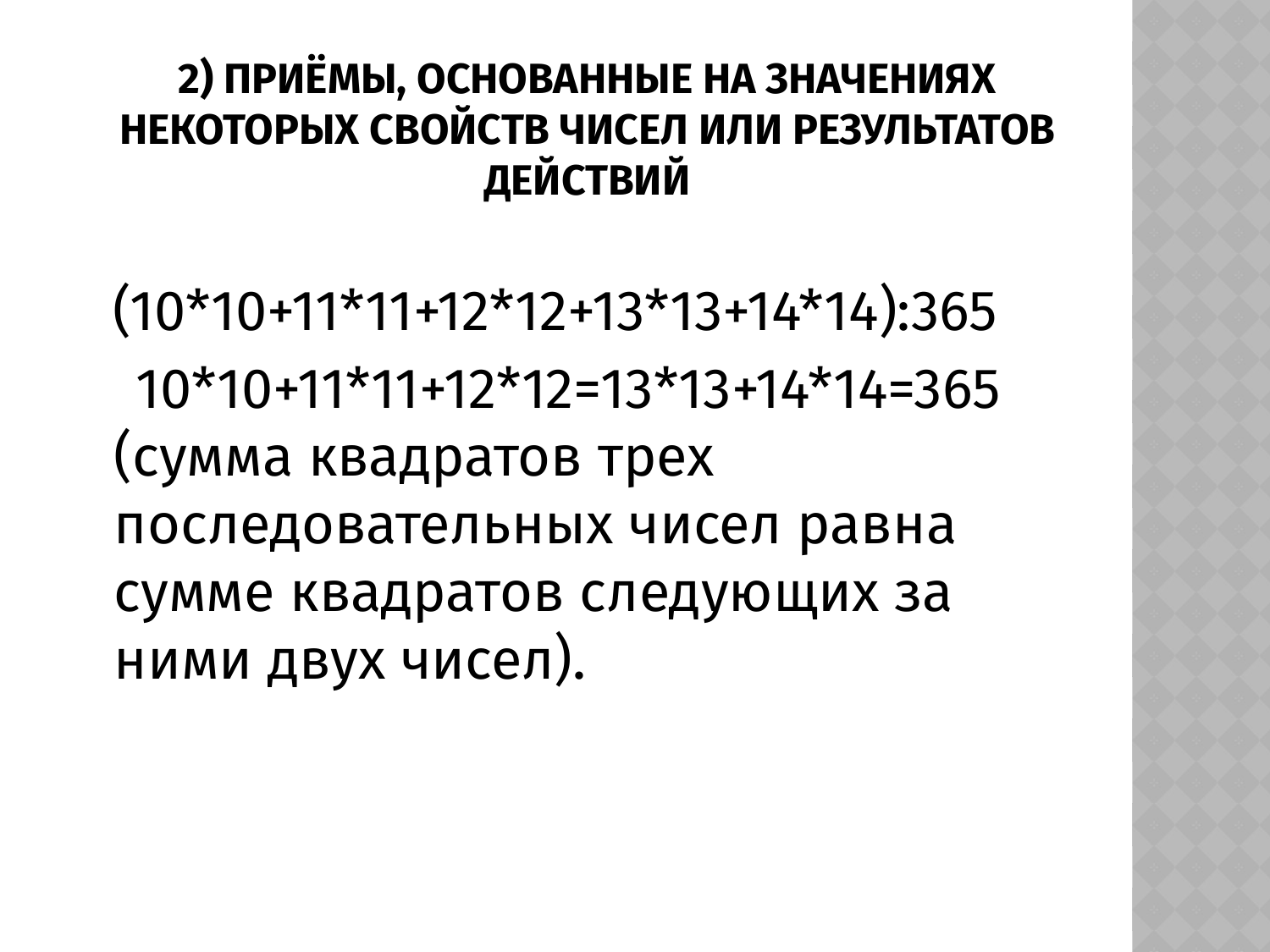

# 2) Приёмы, основанные на значениях некоторых свойств чисел или результатов действий
   (10*10+11*11+12*12+13*13+14*14):365
    10*10+11*11+12*12=13*13+14*14=365 (сумма квадратов трех последовательных чисел равна сумме квадратов следующих за ними двух чисел).